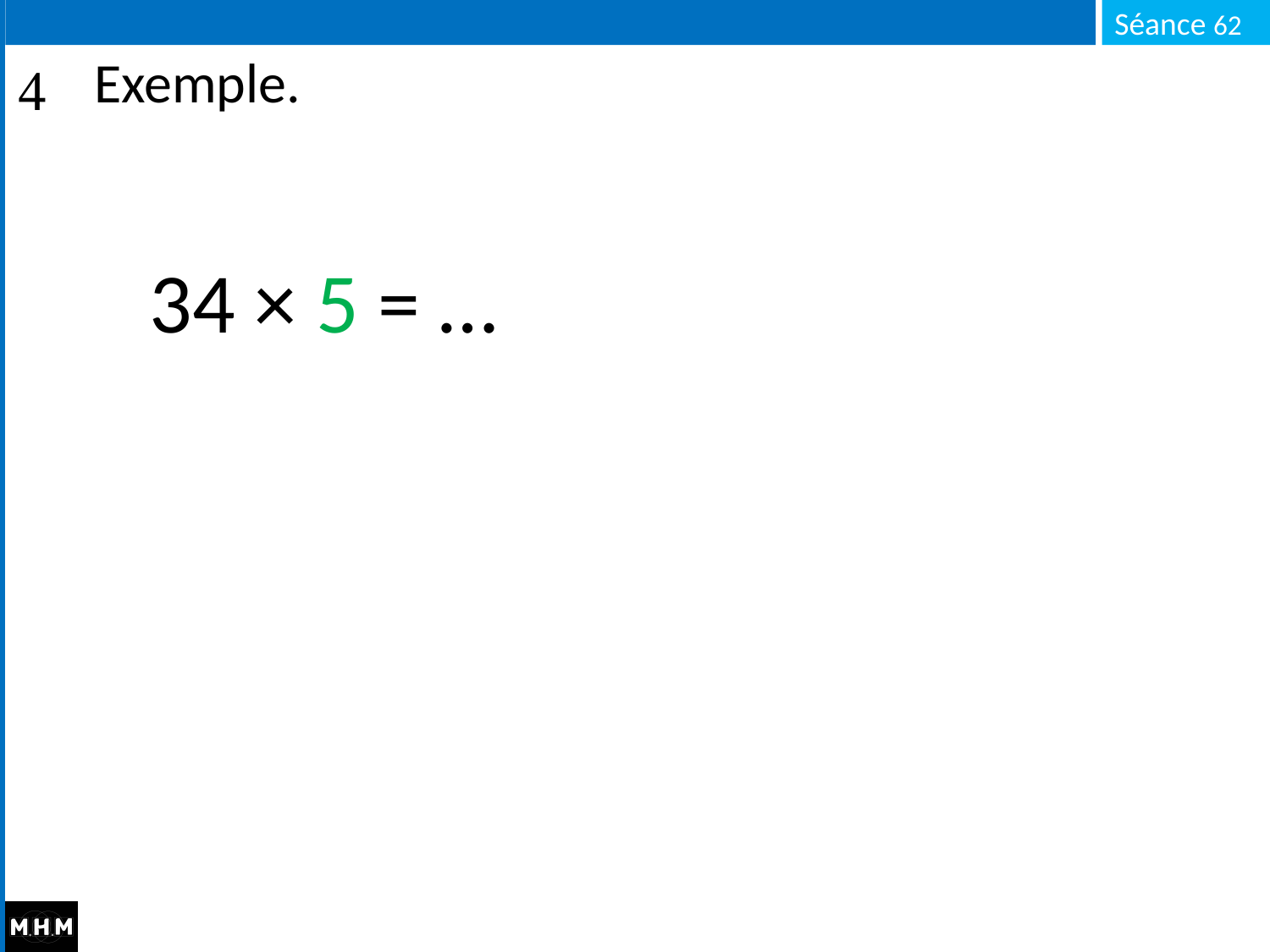

# Exemple.
34 × 5 = …